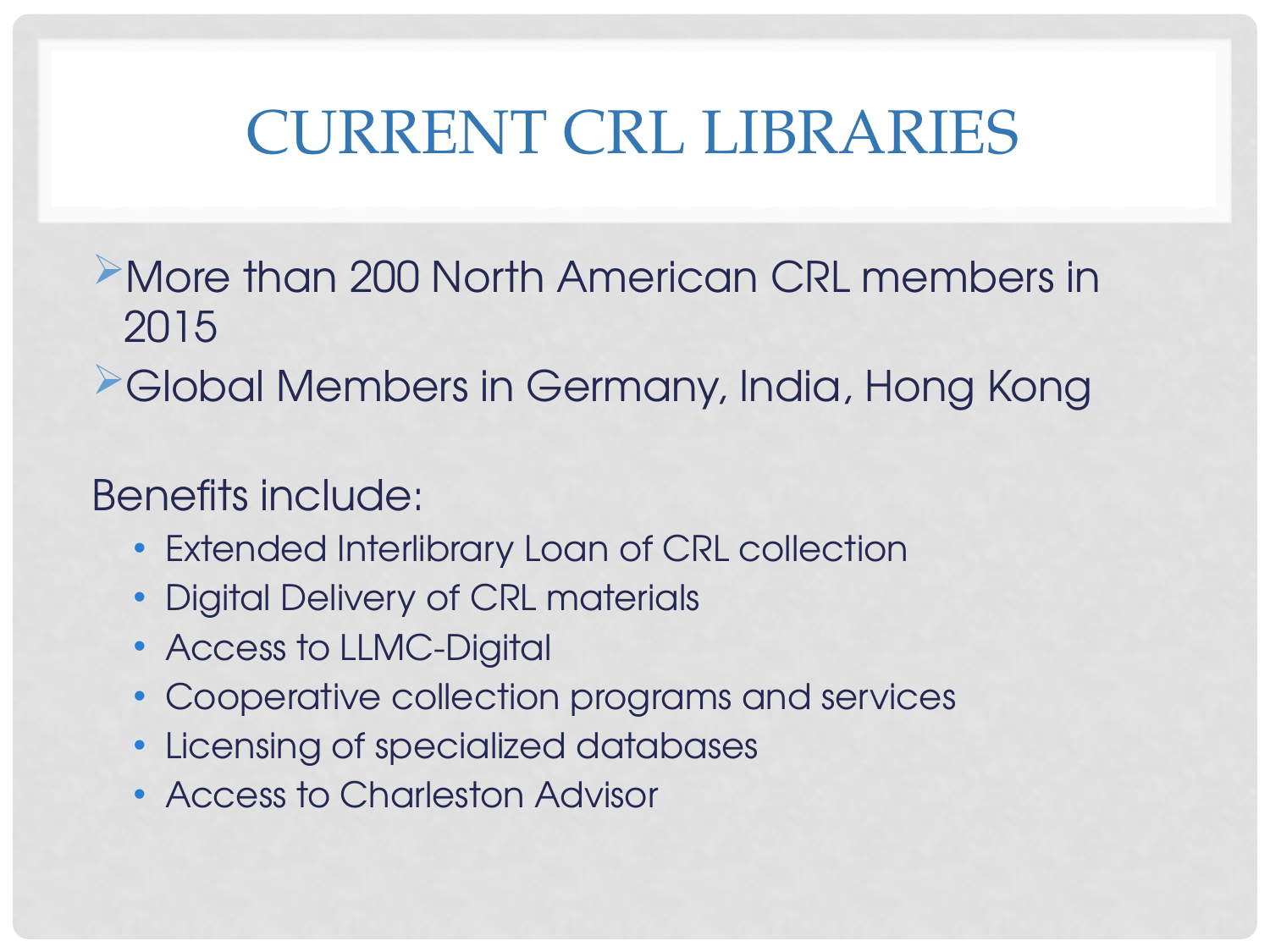

# Current CRL Libraries
More than 200 North American CRL members in 2015
Global Members in Germany, India, Hong Kong

Benefits include:
Extended Interlibrary Loan of CRL collection
Digital Delivery of CRL materials
Access to LLMC-Digital
Cooperative collection programs and services
Licensing of specialized databases
Access to Charleston Advisor